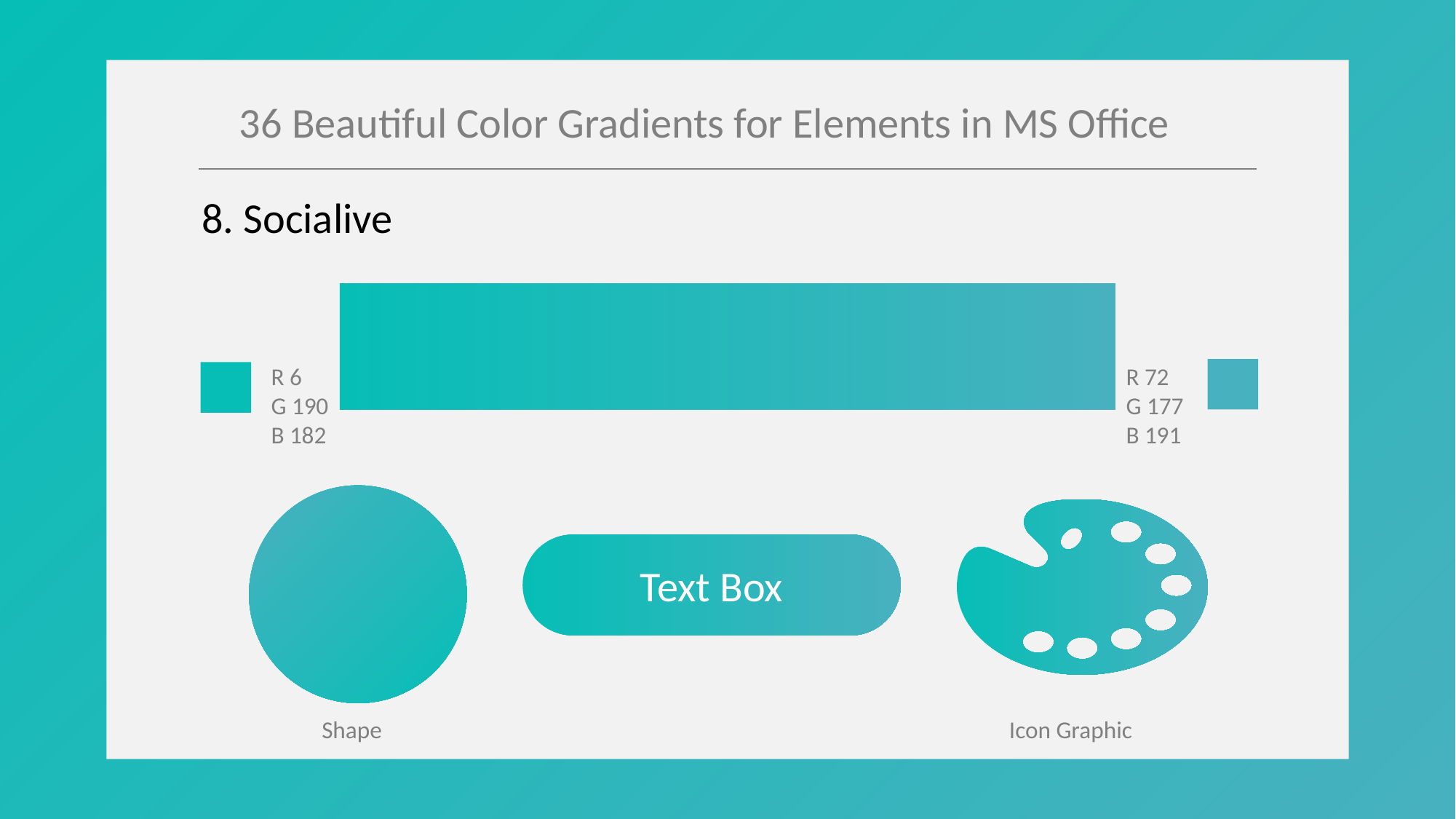

36 Beautiful Color Gradients for Elements in MS Office
8. Socialive

R 6
G 190
B 182
R 72
G 177
B 191

Text Box
Shape
Icon Graphic
Credit Post
https://digitalsynopsis.com